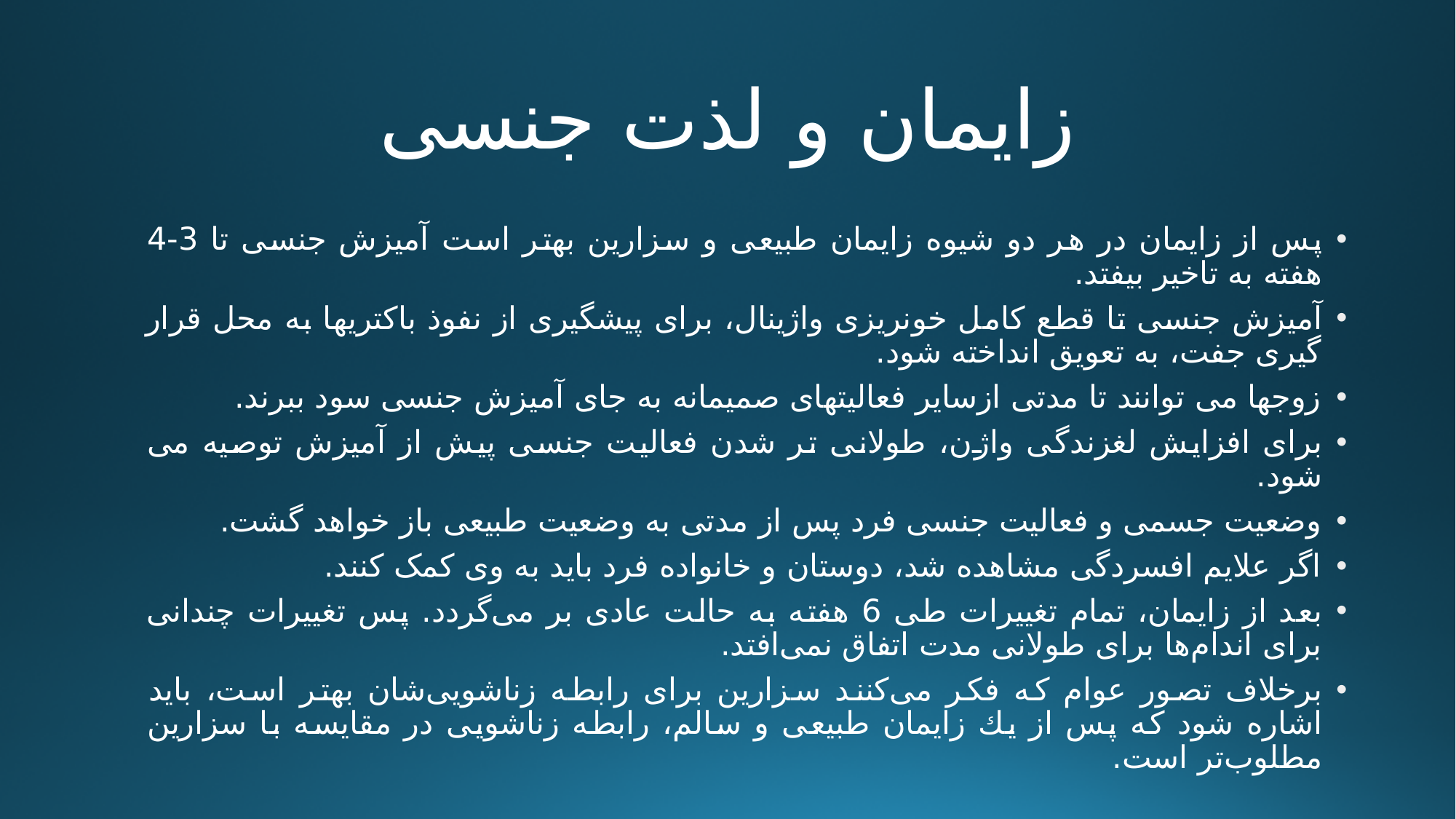

# زایمان و لذت جنسی
پس از زایمان در هر دو شیوه زایمان طبیعی و سزارین بهتر است آمیزش جنسی تا 3-4 هفته به تاخیر بیفتد.
آمیزش جنسی تا قطع کامل خونریزی واژینال، برای پیشگیری از نفوذ باکتریها به محل قرار گیری جفت، به تعویق انداخته شود.
زوجها می توانند تا مدتی ازسایر فعالیتهای صمیمانه به جای آمیزش جنسی سود ببرند.
برای افزایش لغزندگی واژن، طولانی تر شدن فعالیت جنسی پیش از آمیزش توصیه می شود.
وضعیت جسمی و فعالیت جنسی فرد پس از مدتی به وضعیت طبیعی باز خواهد گشت.
اگر علایم افسردگی مشاهده شد، دوستان و خانواده فرد باید به وی کمک کنند.
بعد از زایمان، تمام تغییرات طی 6 هفته به حالت عادی بر می‌گردد. پس تغییرات چندانی برای اندام‌ها برای طولانی مدت اتفاق نمی‌افتد.
برخلاف تصور عوام که فکر می‌کنند سزارین برای رابطه زناشویی‌شان بهتر است، باید اشاره شود كه پس از یك زایمان طبیعی و سالم، رابطه زناشویی در مقایسه با سزارین مطلوب‌تر است.